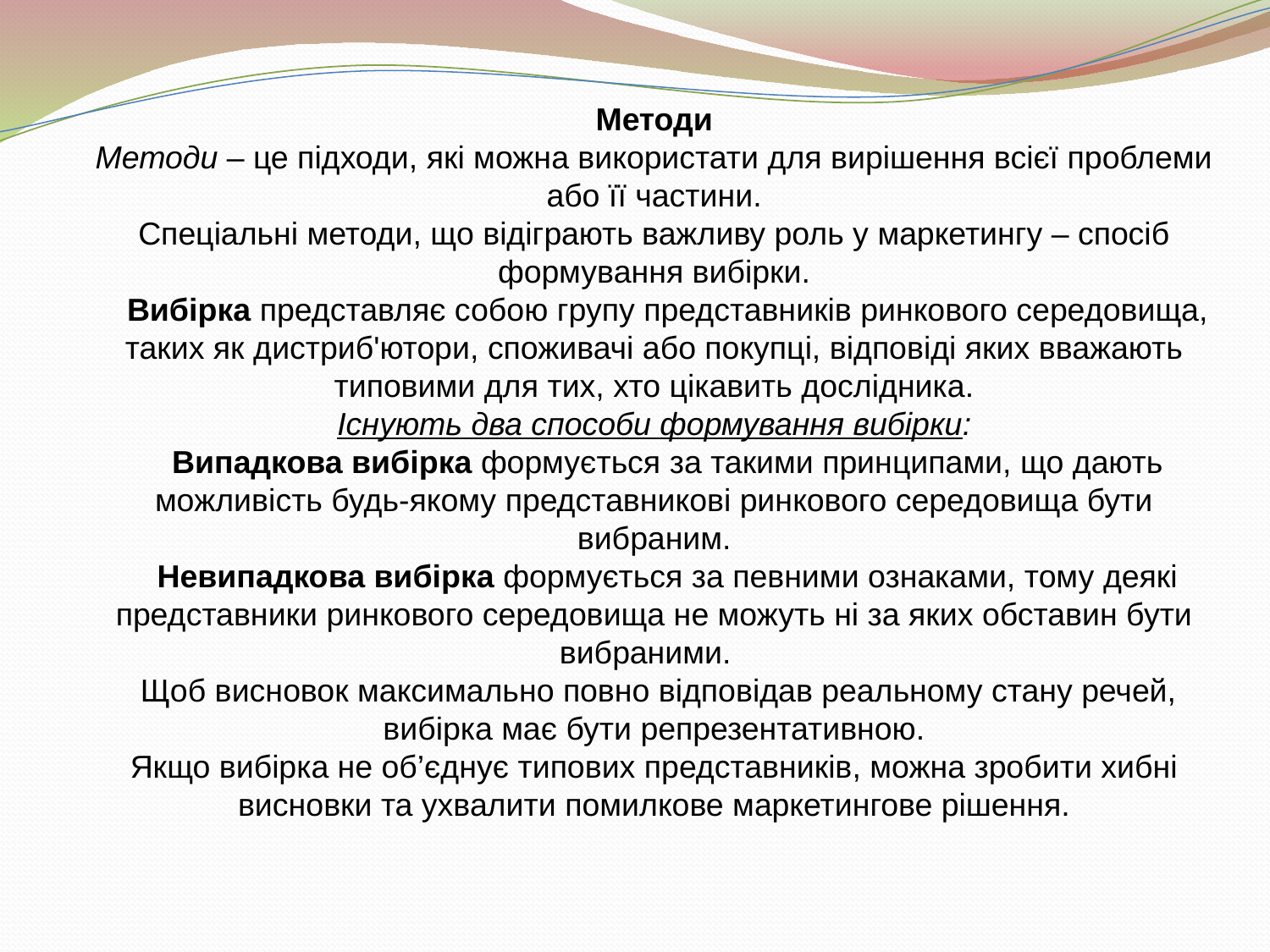

Методи
Методи – це підходи, які можна використати для вирішення всієї проблеми або її частини.
Спеціальні методи, що відіграють важливу роль у маркетингу – спосіб формування вибірки.
   Вибірка представляє собою групу представників ринкового середовища, таких як дистриб'ютори, споживачі або покупці, відповіді яких вважають типовими для тих, хто цікавить дослідника.
Існують два способи формування вибірки:
   Випадкова вибірка формується за такими принципами, що дають можливість будь-якому представникові ринкового середовища бути вибраним.
   Невипадкова вибірка формується за певними ознаками, тому деякі представники ринкового середовища не можуть ні за яких обставин бути вибраними.
 Щоб висновок максимально повно відповідав реальному стану речей, вибірка має бути репрезентативною.
Якщо вибірка не об’єднує типових представників, можна зробити хибні висновки та ухвалити помилкове маркетингове рішення.